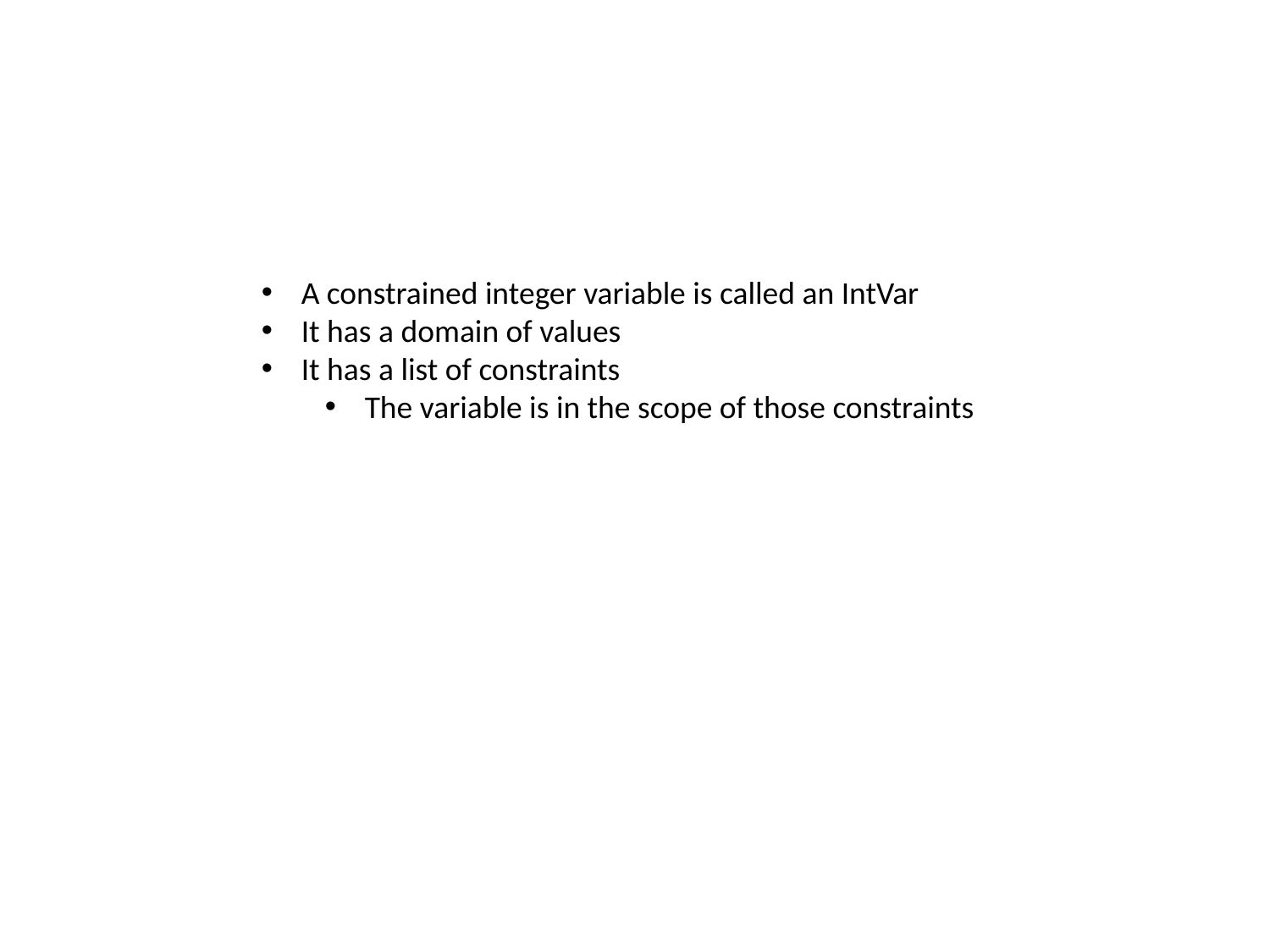

A constrained integer variable is called an IntVar
It has a domain of values
It has a list of constraints
The variable is in the scope of those constraints